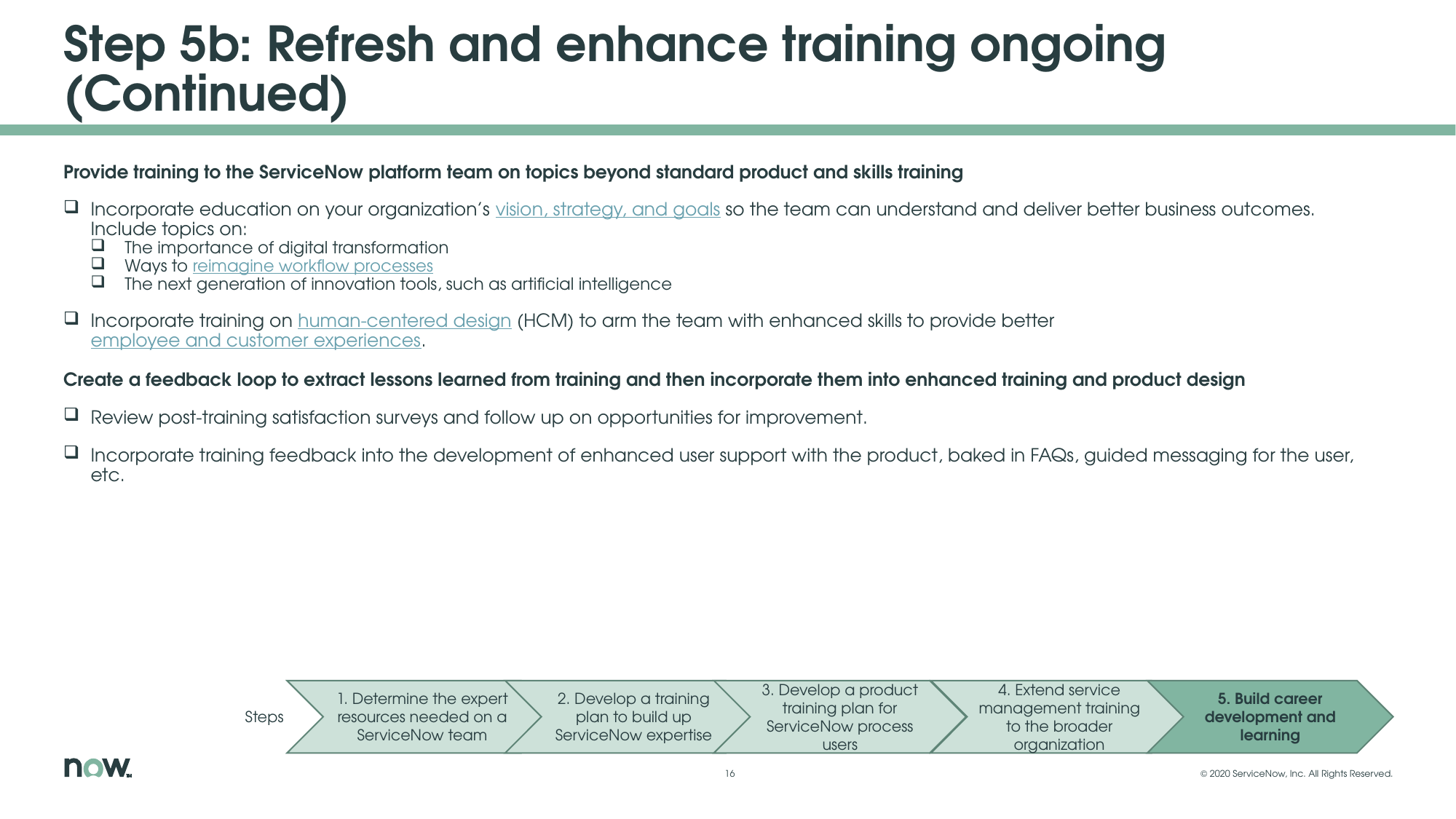

# Step 5b: Refresh and enhance training ongoing (Continued)

Provide training to the ServiceNow platform team on topics beyond standard product and skills training
Incorporate education on your organization’s vision, strategy, and goals so the team can understand and deliver better business outcomes. Include topics on:
The importance of digital transformation
Ways to reimagine workflow processes
The next generation of innovation tools, such as artificial intelligence
Incorporate training on human-centered design (HCM) to arm the team with enhanced skills to provide better employee and customer experiences.

Create a feedback loop to extract lessons learned from training and then incorporate them into enhanced training and product design
Review post-training satisfaction surveys and follow up on opportunities for improvement.
Incorporate training feedback into the development of enhanced user support with the product, baked in FAQs, guided messaging for the user, etc.

Steps
1. Determine the expert resources needed on a ServiceNow team
2. Develop a training plan to build up ServiceNow expertise
3. Develop a product training plan for ServiceNow process users
4. Extend service management training to the broader organization
5. Build career development and learning